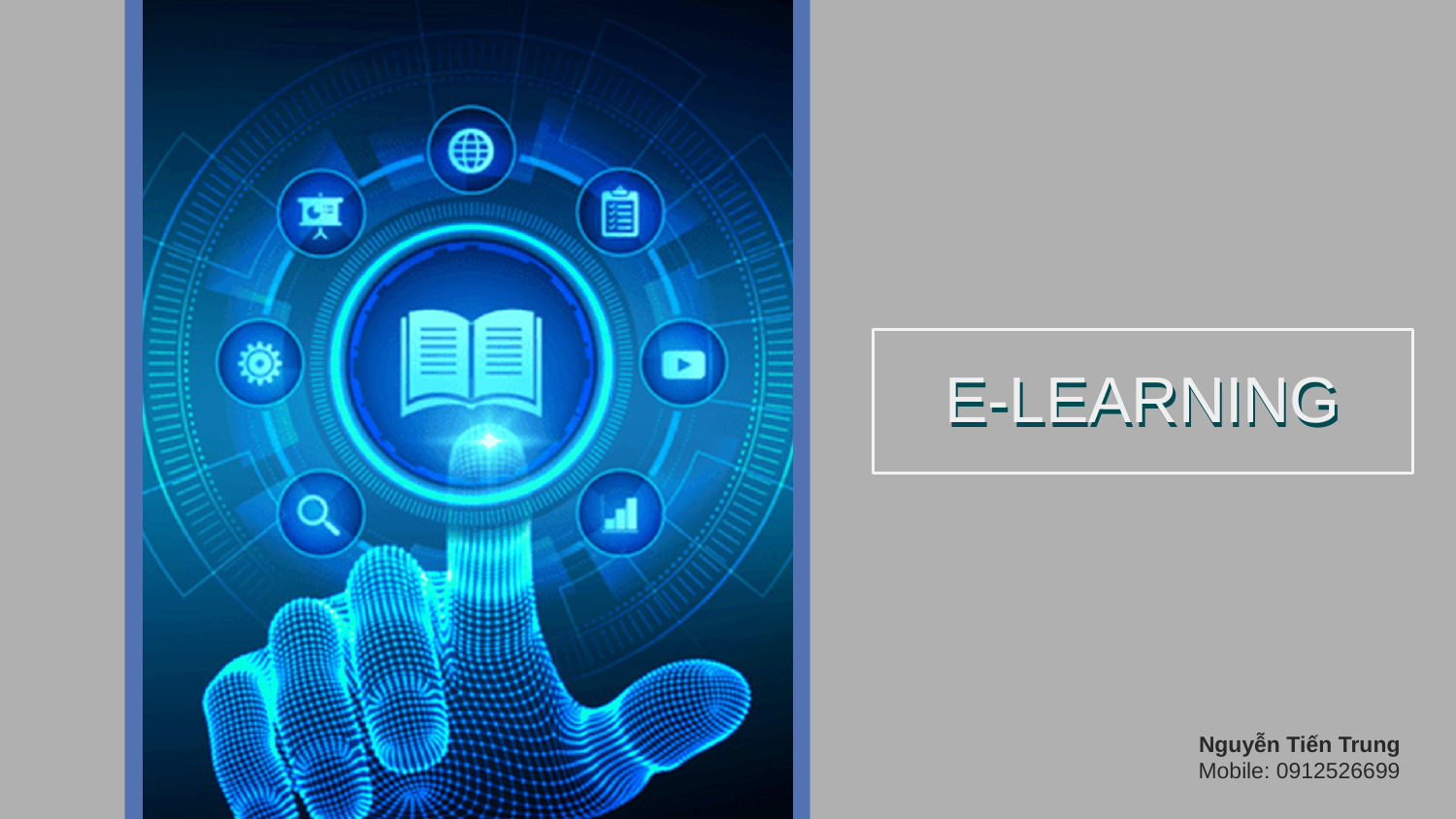

E-LEARNING

E-LEARNING
Nguyễn Tiến Trung
Mobile: 0912526699